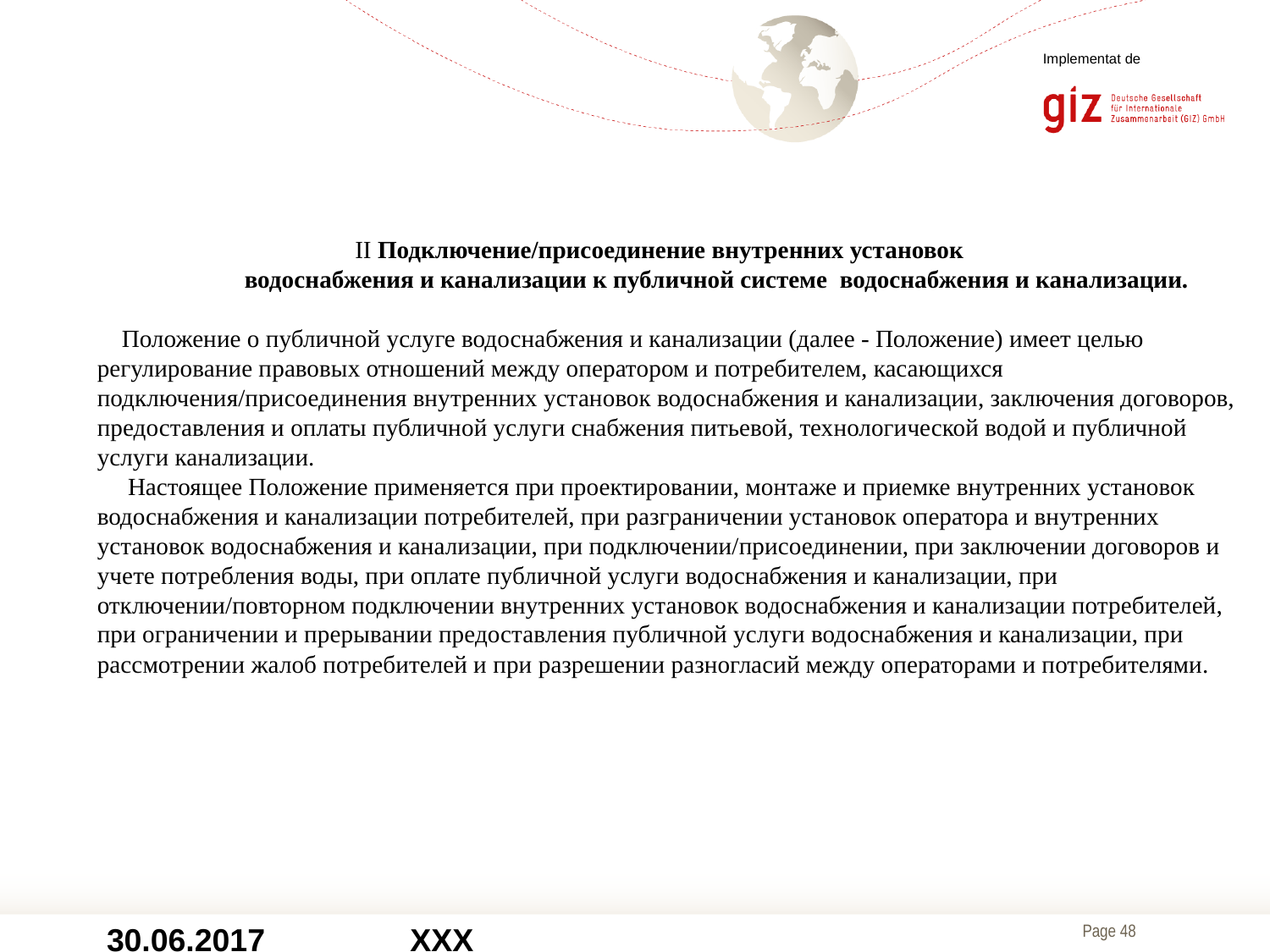

Implementat de
                                          II Подключение/присоединение внутренних установок
                        водоснабжения и канализации к публичной системе  водоснабжения и канализации.
    Положение о публичной услуге водоснабжения и канализации (далее - Положение) имеет целью регулирование правовых отношений между оператором и потребителем, касающихся подключения/присоединения внутренних установок водоснабжения и канализации, заключения договоров, предоставления и оплаты публичной услуги снабжения питьевой, технологической водой и публичной услуги канализации.
     Настоящее Положение применяется при проектировании, монтаже и приемке внутренних установок водоснабжения и канализации потребителей, при разграничении установок оператора и внутренних установок водоснабжения и канализации, при подключении/присоединении, при заключении договоров и учете потребления воды, при оплате публичной услуги водоснабжения и канализации, при отключении/повторном подключении внутренних установок водоснабжения и канализации потребителей, при ограничении и прерывании предоставления публичной услуги водоснабжения и канализации, при рассмотрении жалоб потребителей и при разрешении разногласий между операторами и потребителями.
30.06.2017
XXX